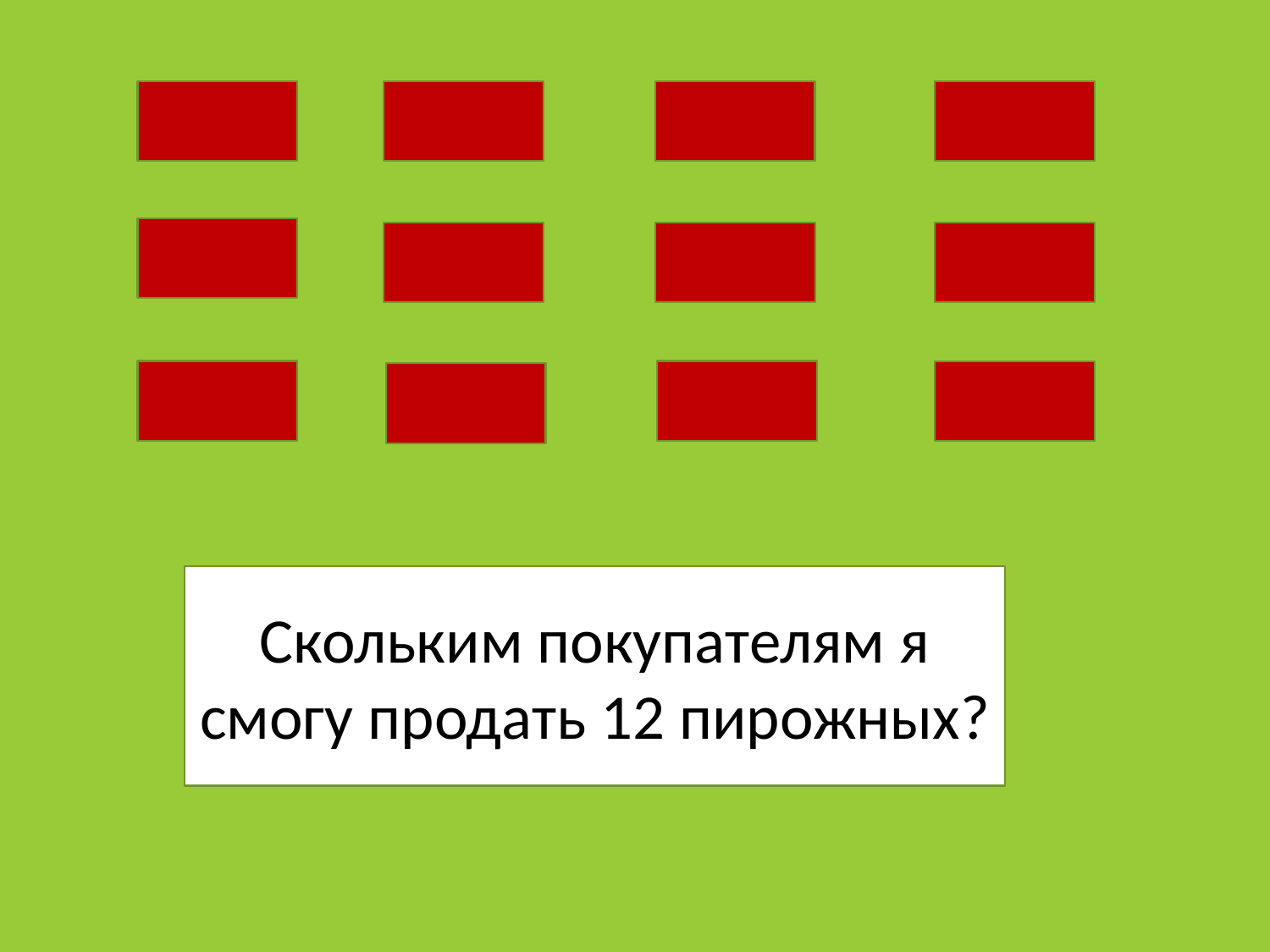

Скольким покупателям я смогу продать 12 пирожных?